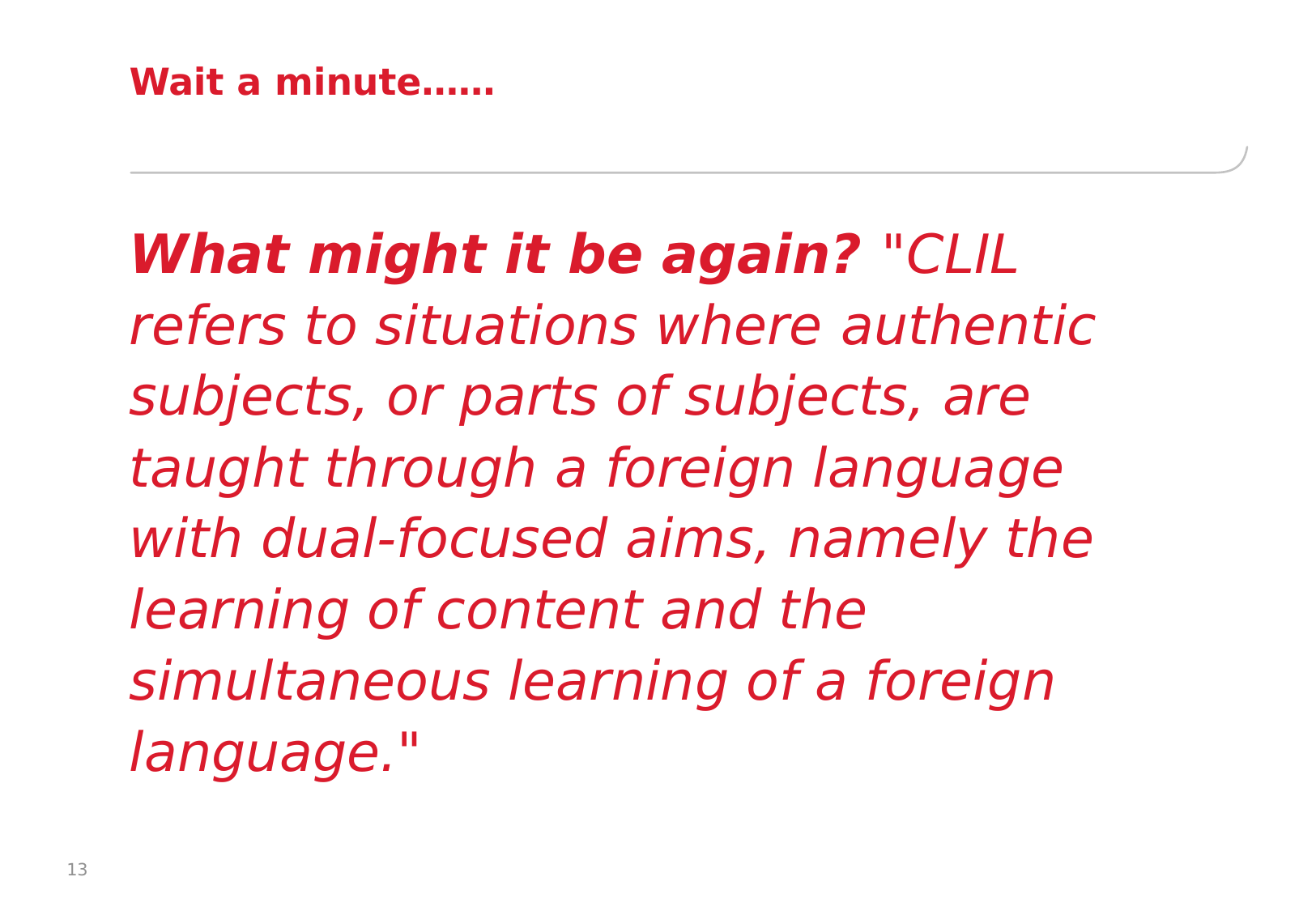

# Wait a minute……
What might it be again? "CLIL refers to situations where authentic subjects, or parts of subjects, are taught through a foreign language with dual-focused aims, namely the learning of content and the simultaneous learning of a foreign language."

13